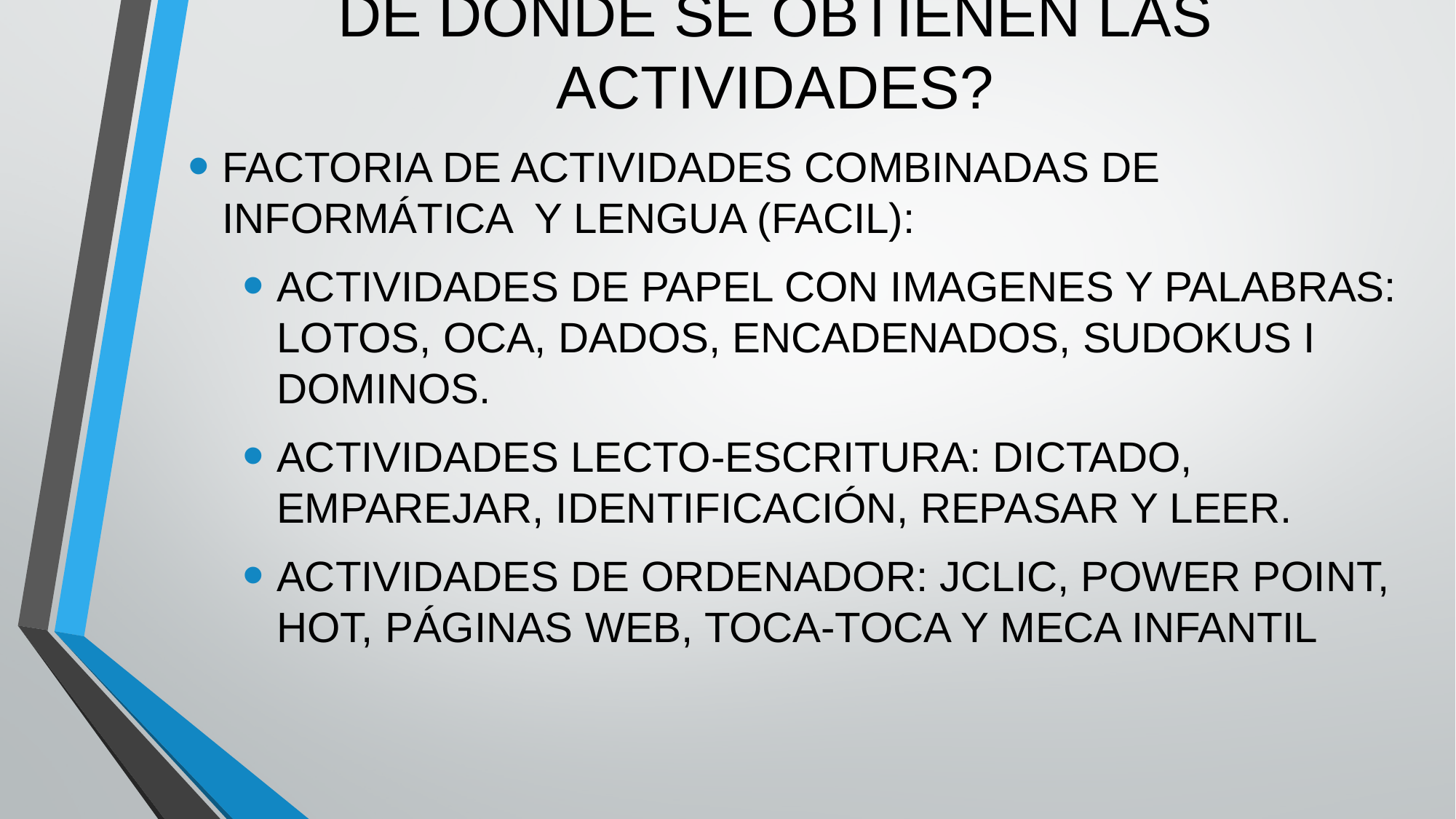

# DE DONDE SE OBTIENEN LAS ACTIVIDADES?
FACTORIA DE ACTIVIDADES COMBINADAS DE INFORMÁTICA  Y LENGUA (FACIL):
ACTIVIDADES DE PAPEL CON IMAGENES Y PALABRAS: LOTOS, OCA, DADOS, ENCADENADOS, SUDOKUS I DOMINOS.
ACTIVIDADES LECTO-ESCRITURA: DICTADO, EMPAREJAR, IDENTIFICACIÓN, REPASAR Y LEER.
ACTIVIDADES DE ORDENADOR: JCLIC, POWER POINT, HOT, PÁGINAS WEB, TOCA-TOCA Y MECA INFANTIL